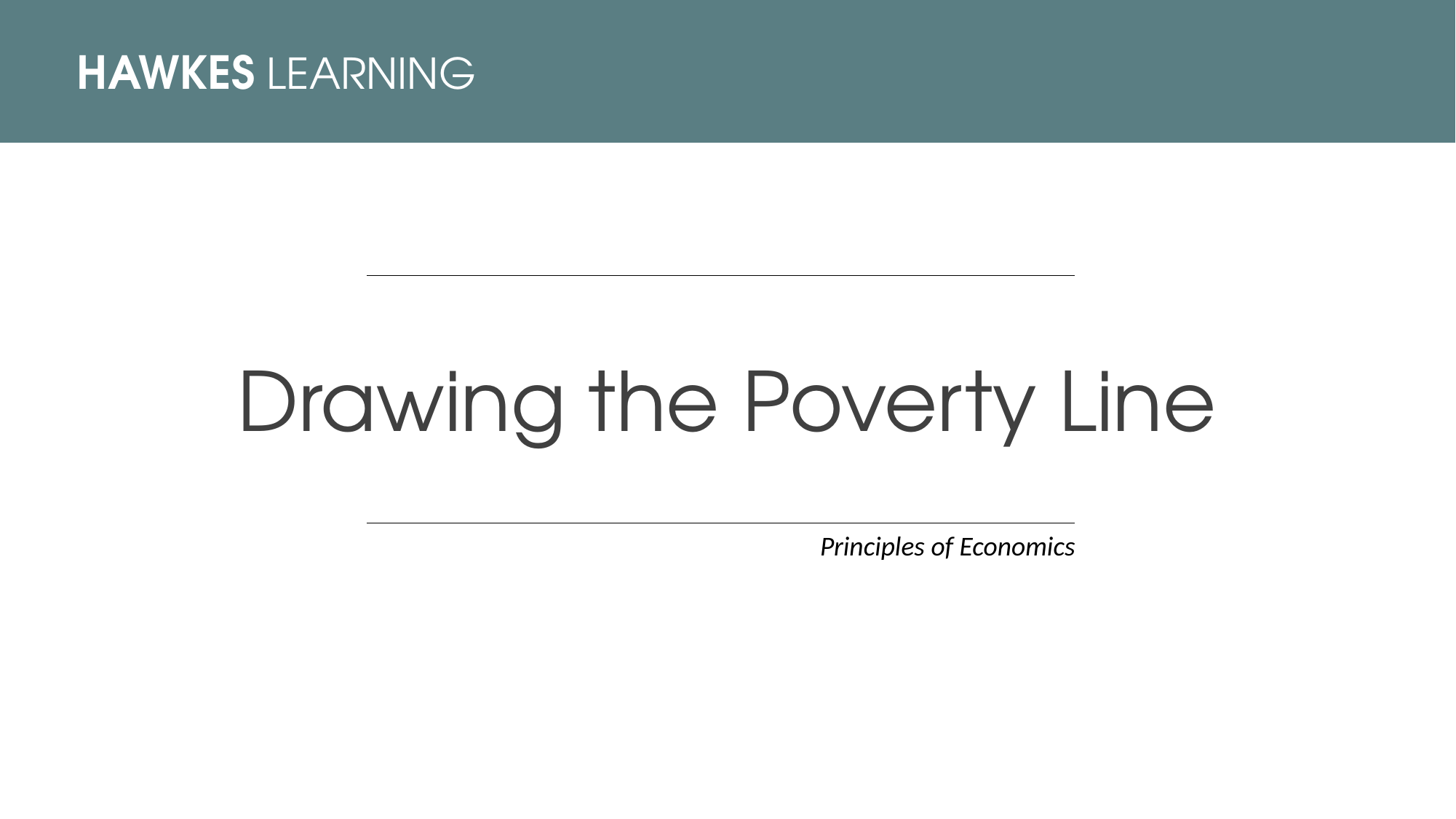

HAWKES LEARNING
Drawing the Poverty Line
Principles of Economics